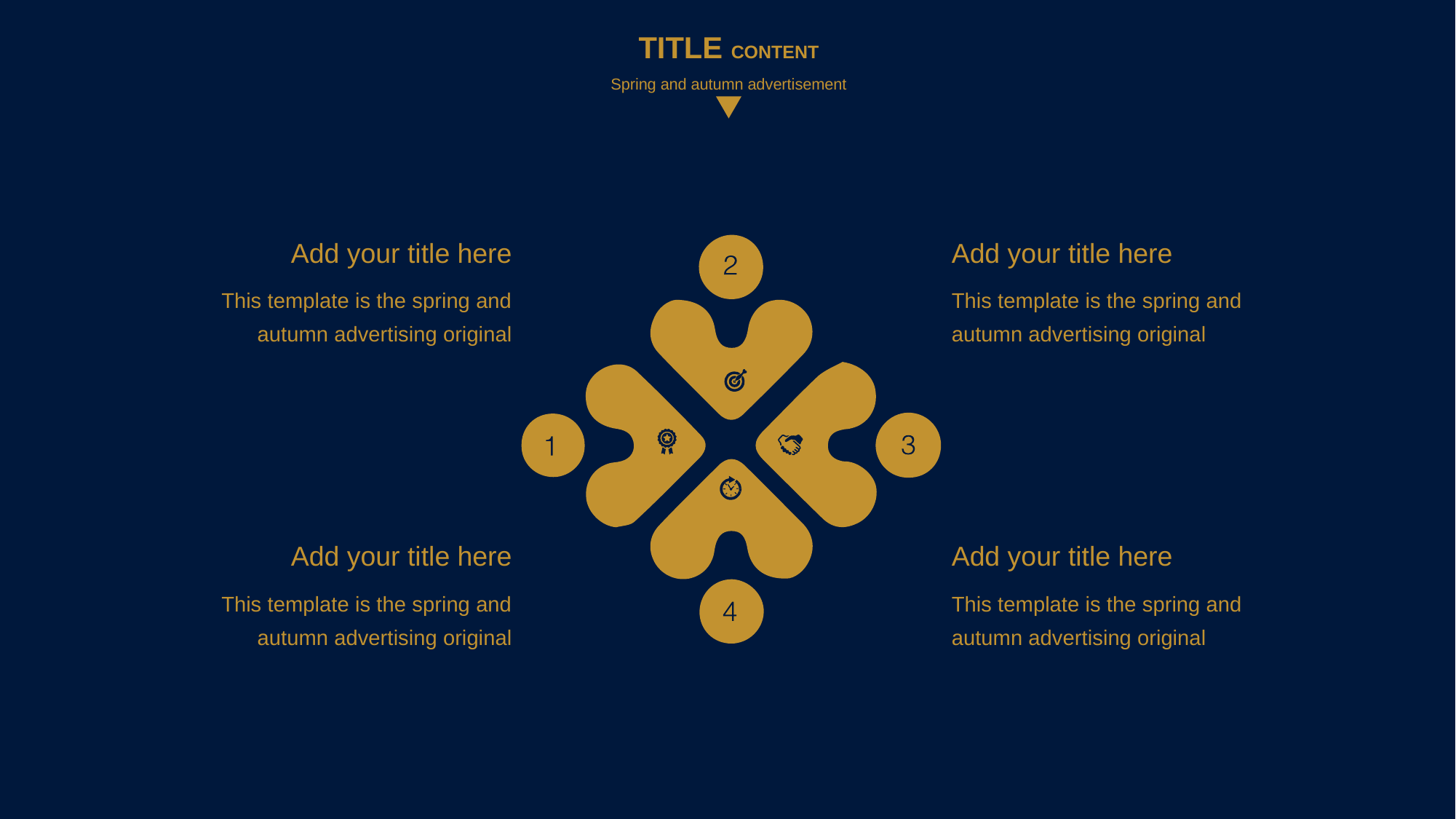

TITLE CONTENT
Spring and autumn advertisement

Add your title here
Add your title here

This template is the spring and autumn advertising original
This template is the spring and autumn advertising original

Add your title here
Add your title here
This template is the spring and autumn advertising original
This template is the spring and autumn advertising original